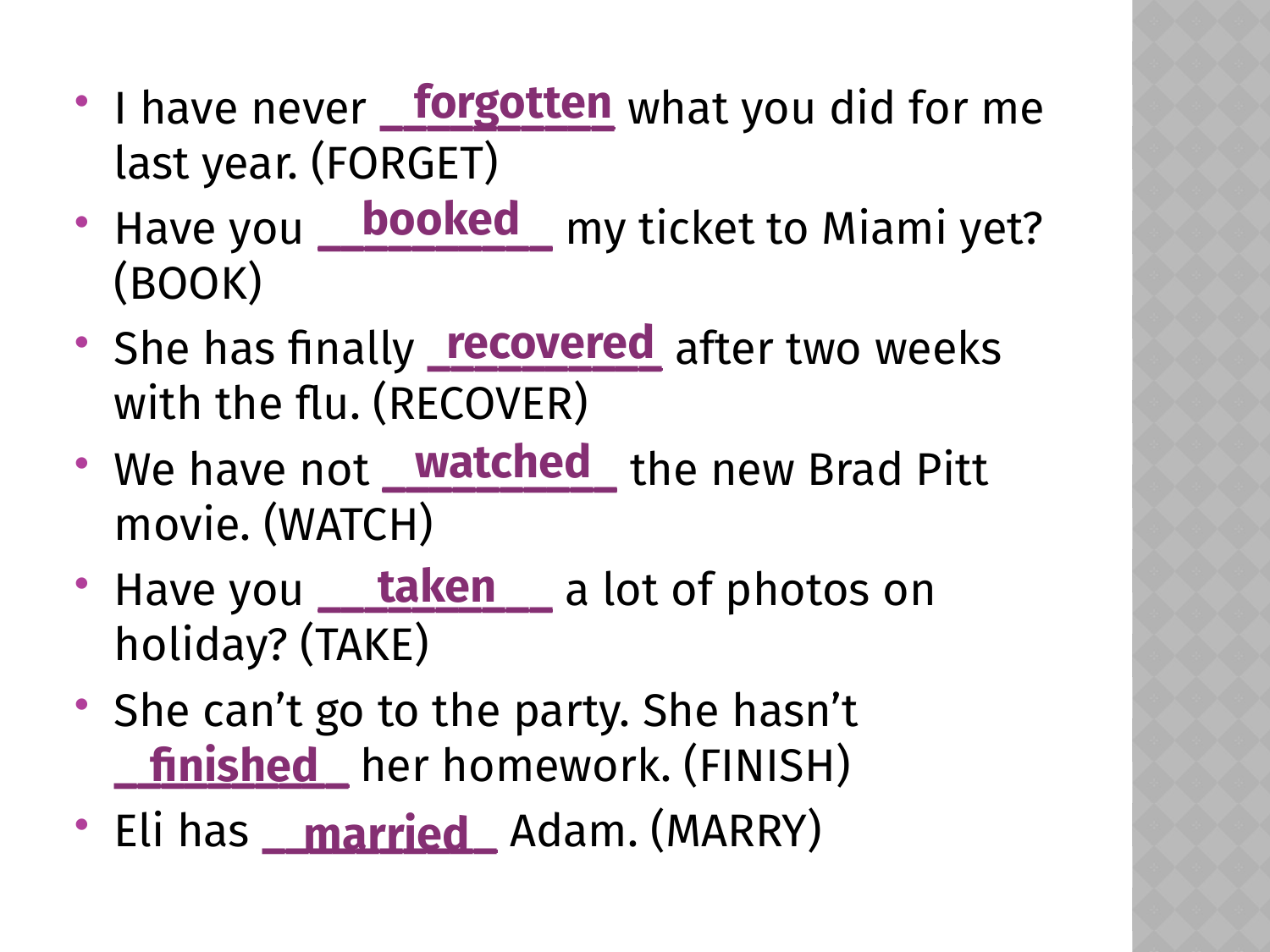

forgotten
I have never __________ what you did for me last year. (FORGET)
Have you __________ my ticket to Miami yet? (BOOK)
She has finally __________ after two weeks with the flu. (RECOVER)
We have not __________ the new Brad Pitt movie. (WATCH)
Have you __________ a lot of photos on holiday? (TAKE)
She can’t go to the party. She hasn’t __________ her homework. (FINISH)
Eli has __________ Adam. (MARRY)

  booked
 recovered
  watched
   taken
 finished
  married